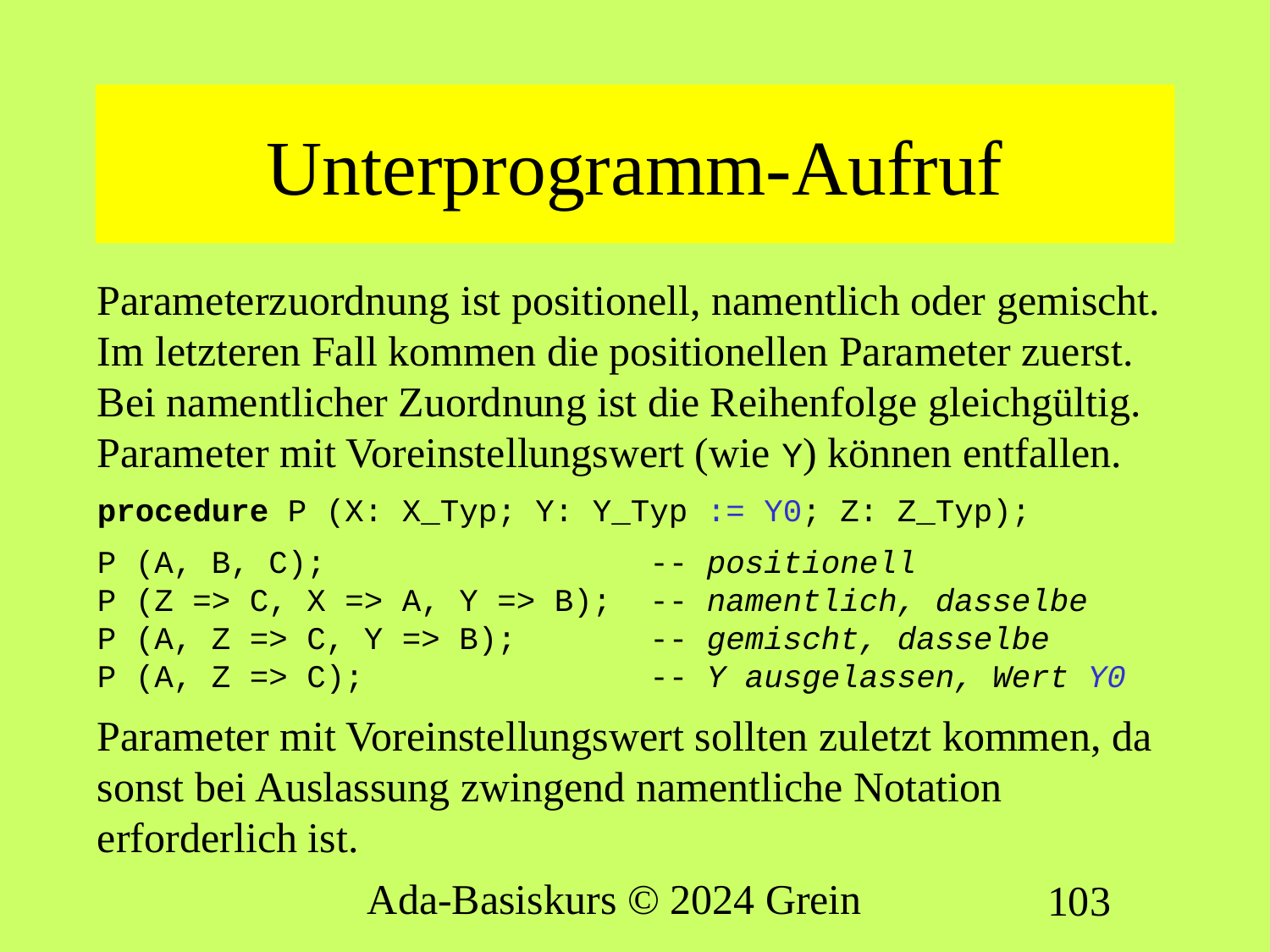

# Unterprogramm-Aufruf
Parameterzuordnung ist positionell, namentlich oder gemischt. Im letzteren Fall kommen die positionellen Parameter zuerst. Bei namentlicher Zuordnung ist die Reihenfolge gleichgültig. Parameter mit Voreinstellungswert (wie Y) können entfallen.
procedure P (X: X_Typ; Y: Y_Typ := Y0; Z: Z_Typ);
P (A, B, C);                 -- positionell
P (Z => C, X => A, Y => B);  -- namentlich, dasselbe
P (A, Z => C, Y => B);       -- gemischt, dasselbe
P (A, Z => C);               -- Y ausgelassen, Wert Y0
Parameter mit Voreinstellungswert sollten zuletzt kommen, da sonst bei Auslassung zwingend namentliche Notation erforderlich ist.
Ada-Basiskurs © 2024 Grein
103